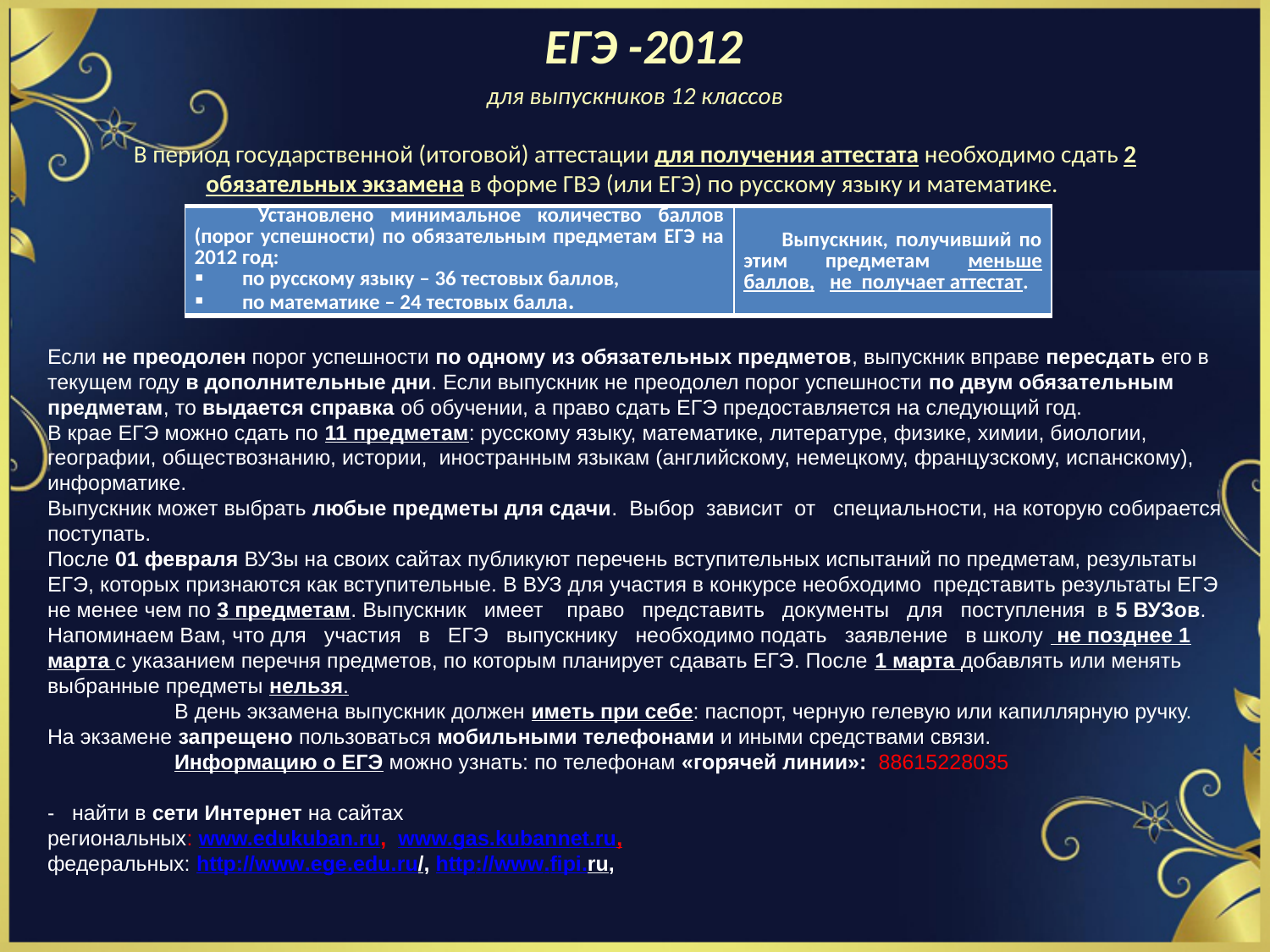

# ЕГЭ -2012 для выпускников 12 классов   В период государственной (итоговой) аттестации для получения аттестата необходимо сдать 2 обязательных экзамена в форме ГВЭ (или ЕГЭ) по русскому языку и математике.
| Установлено минимальное количество баллов (порог успешности) по обязательным предметам ЕГЭ на 2012 год: по русскому языку – 36 тестовых баллов, по математике – 24 тестовых балла. | Выпускник, получивший по этим предметам меньше баллов, не получает аттестат. |
| --- | --- |
Если не преодолен порог успешности по одному из обязательных предметов, выпускник вправе пересдать его в текущем году в дополнительные дни. Если выпускник не преодолел порог успешности по двум обязательным предметам, то выдается справка об обучении, а право сдать ЕГЭ предоставляется на следующий год.
В крае ЕГЭ можно сдать по 11 предметам: русскому языку, математике, литературе, физике, химии, биологии, географии, обществознанию, истории,  иностранным языкам (английскому, немецкому, французскому, испанскому), информатике.
Выпускник может выбрать любые предметы для сдачи.  Выбор  зависит  от   специальности, на которую собирается поступать.
После 01 февраля ВУЗы на своих сайтах публикуют перечень вступительных испытаний по предметам, результаты ЕГЭ, которых признаются как вступительные. В ВУЗ для участия в конкурсе необходимо  представить результаты ЕГЭ не менее чем по 3 предметам. Выпускник   имеет    право   представить   документы   для   поступления  в 5 ВУЗов.
Напоминаем Вам, что для   участия   в   ЕГЭ   выпускнику   необходимо подать   заявление   в школу  не позднее 1 марта с указанием перечня предметов, по которым планирует сдавать ЕГЭ. После 1 марта добавлять или менять выбранные предметы нельзя.
	В день экзамена выпускник должен иметь при себе: паспорт, черную гелевую или капиллярную ручку.
На экзамене запрещено пользоваться мобильными телефонами и иными средствами связи.
	Информацию о ЕГЭ можно узнать: по телефонам «горячей линии»:  88615228035

-   найти в сети Интернет на сайтах
региональных: www.edukuban.ru,  www.gas.kubannet.ru,
федеральных: http://www.ege.edu.ru/, http://www.fipi.ru,